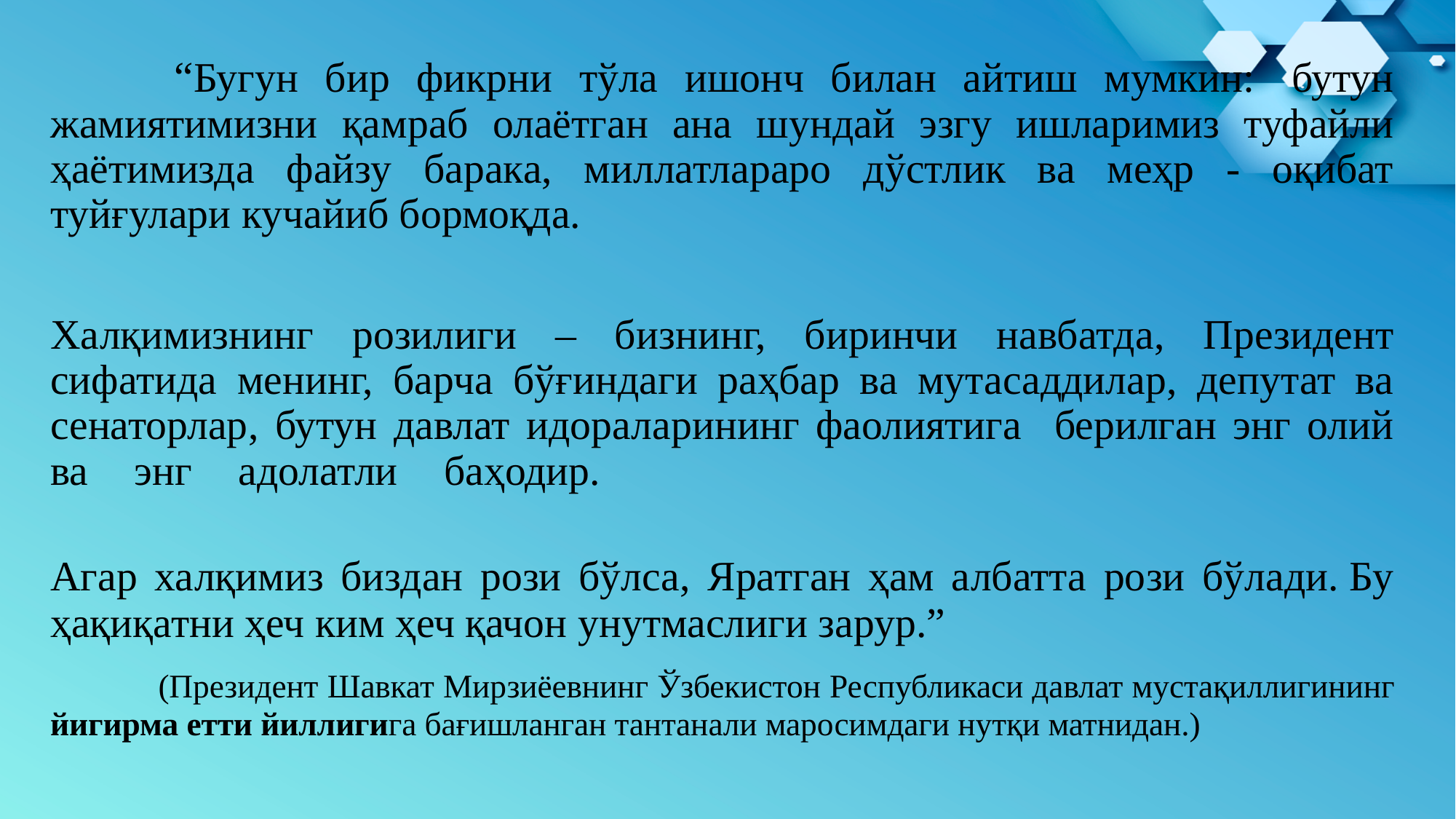

“Бугун бир фикрни тўла ишонч билан айтиш мумкин:  бутун жамиятимизни қамраб олаётган ана шундай эзгу ишларимиз туфайли ҳаётимизда файзу барака, миллатлараро дўстлик ва меҳр - оқибат туйғулари кучайиб бормоқда.

Халқимизнинг розилиги – бизнинг, биринчи навбатда, Президент сифатида менинг, барча бўғиндаги раҳбар ва мутасаддилар, депутат ва сенаторлар, бутун давлат идораларининг фаолиятига  берилган энг олий ва энг адолатли баҳодир.
Агар халқимиз биздан рози бўлса, Яратган ҳам албатта рози бўлади. Бу ҳақиқатни ҳеч ким ҳеч қачон унутмаслиги зарур.”
	(Президент Шавкат Мирзиёевнинг Ўзбекистон Республикаси давлат мустақиллигининг йигирма етти йиллигига бағишланган тантанали маросимдаги нутқи матнидан.)